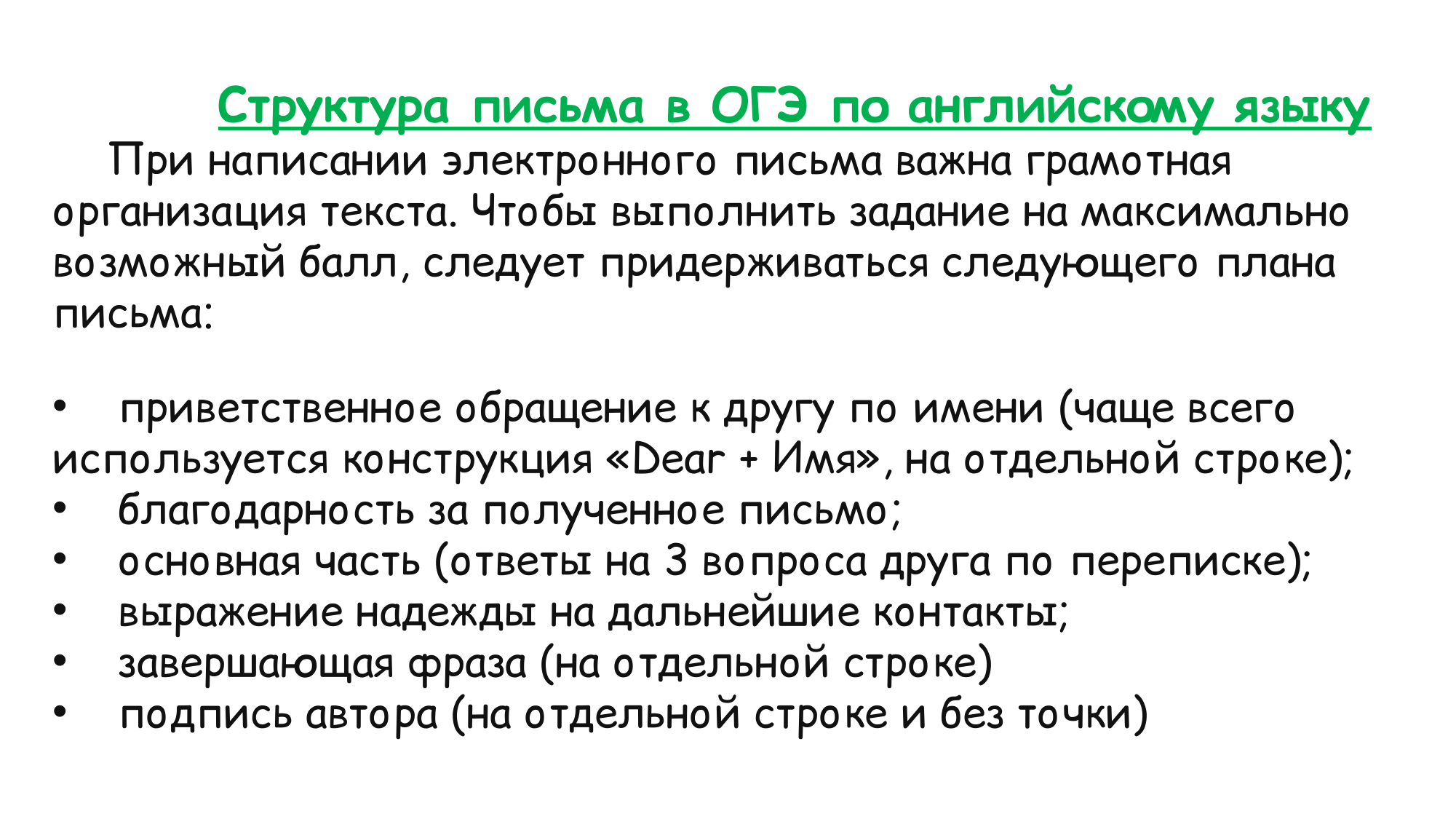

Структура письма в ОГЭ по английскому языку
     При написании электронного письма важна грамотная организация текста. Чтобы выполнить задание на максимально возможный балл, следует придерживаться следующего плана письма:

    приветственное обращение к другу по имени (чаще всего используется конструкция «Dear + Имя», на отдельной строке);
    благодарность за полученное письмо;
    основная часть (ответы на 3 вопроса друга по переписке);
    выражение надежды на дальнейшие контакты;
    завершающая фраза (на отдельной строке)
    подпись автора (на отдельной строке и без точки)